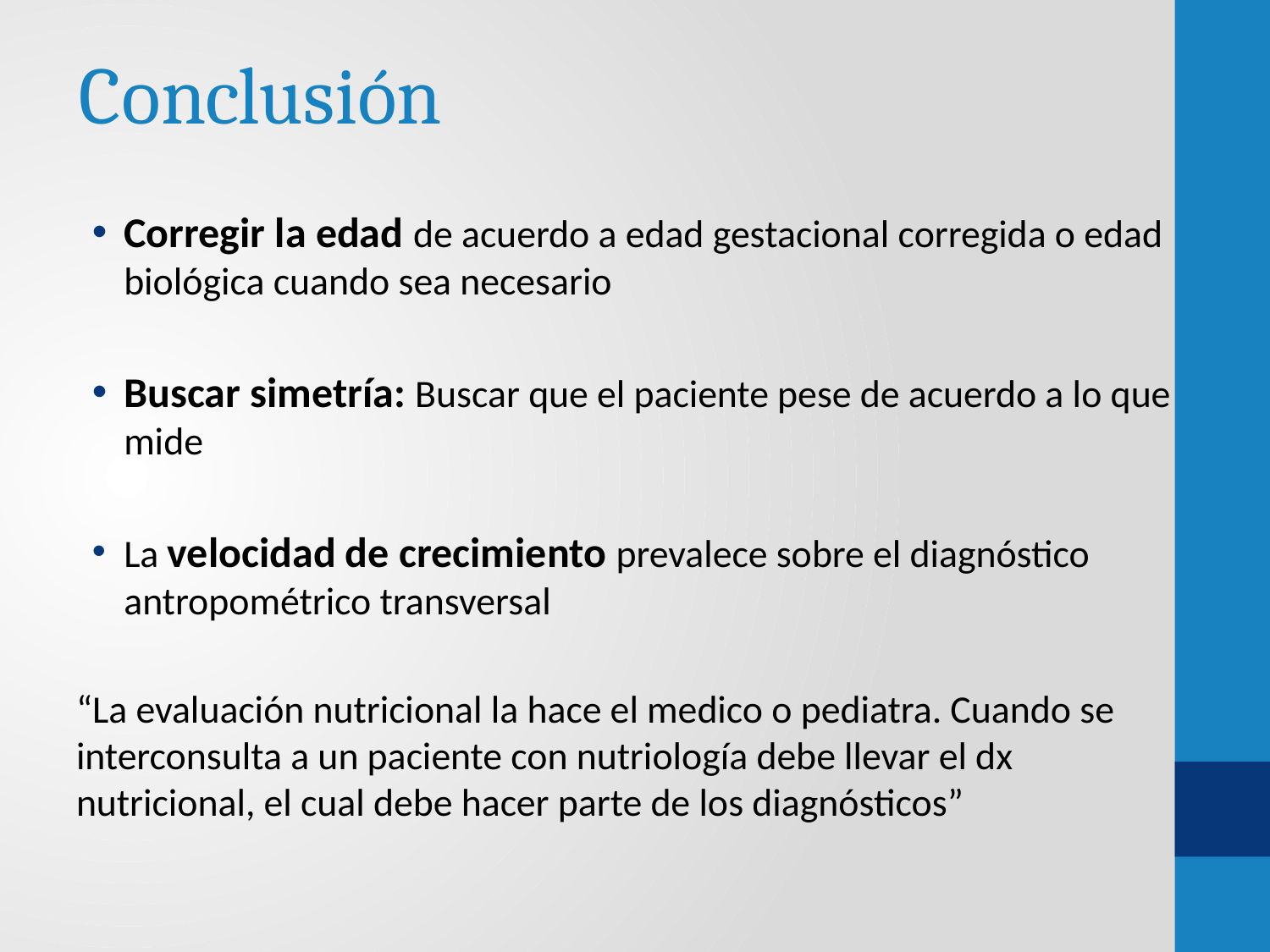

# Conclusión
Corregir la edad de acuerdo a edad gestacional corregida o edad biológica cuando sea necesario

Buscar simetría: Buscar que el paciente pese de acuerdo a lo que mide

La velocidad de crecimiento prevalece sobre el diagnóstico antropométrico transversal

“La evaluación nutricional la hace el medico o pediatra. Cuando se interconsulta a un paciente con nutriología debe llevar el dx nutricional, el cual debe hacer parte de los diagnósticos”